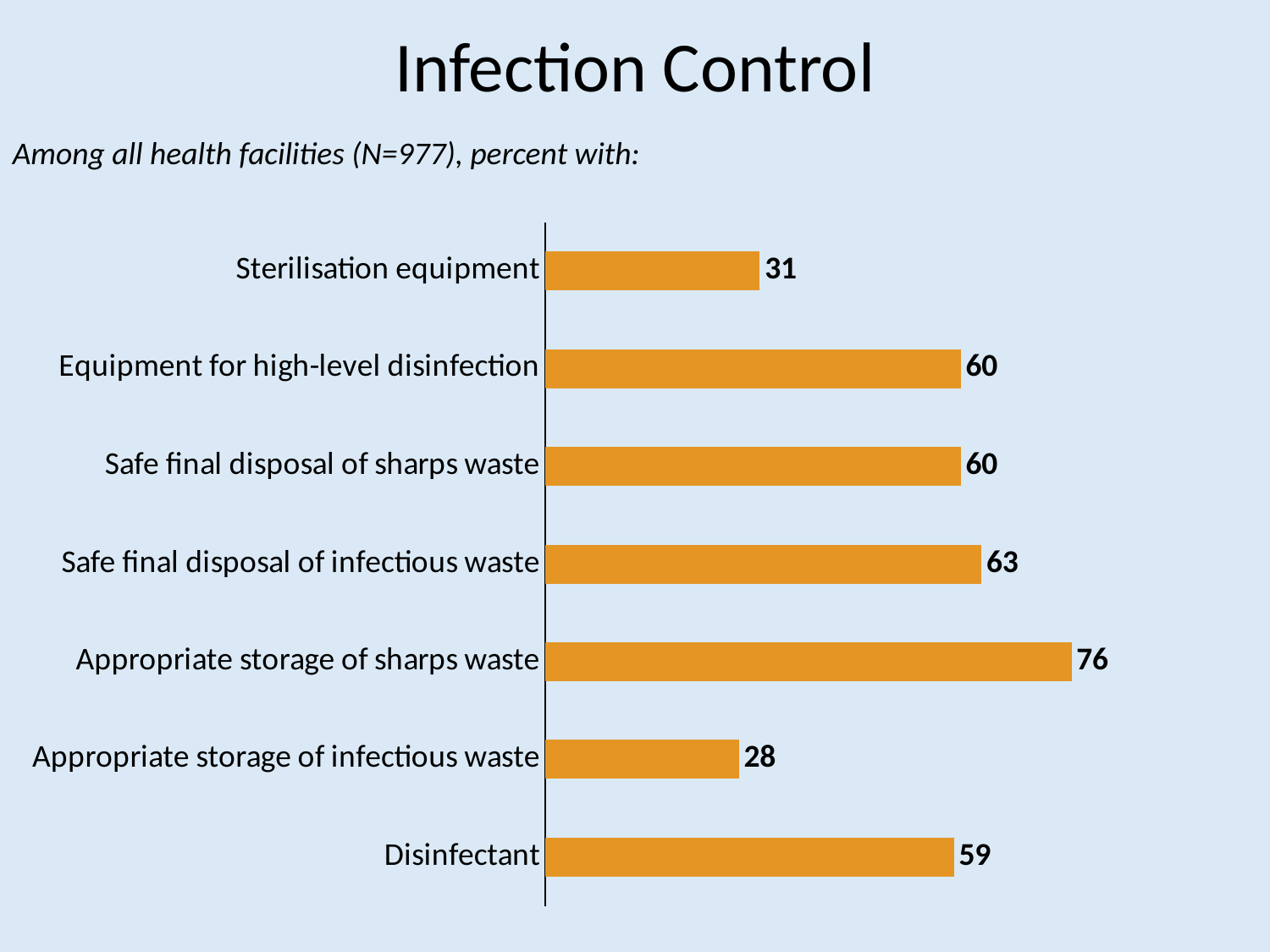

# Infection Control
Among all health facilities (N=977), percent with:

### Chart

| Category | Series 1 |
|---|---|
| Disinfectant | 59.0 |
| Appropriate storage of infectious waste | 28.0 |
| Appropriate storage of sharps waste | 76.0 |
| Safe final disposal of infectious waste | 63.0 |
| Safe final disposal of sharps waste | 60.0 |
| Equipment for high-level disinfection | 60.0 |
| Sterilisation equipment | 31.0 |